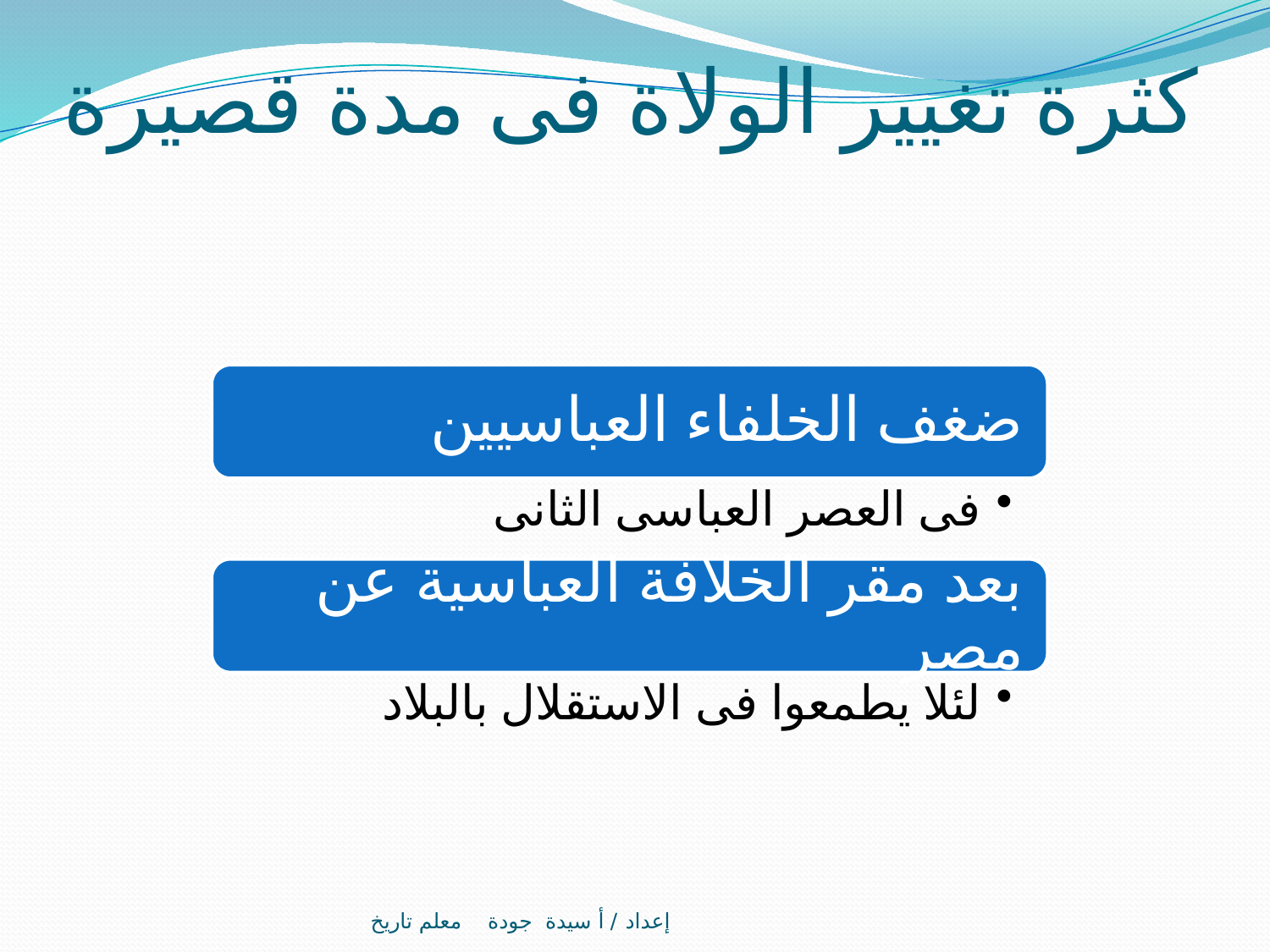

# كثرة تغيير الولاة فى مدة قصيرة
ضغف الخلفاء العباسيين
فى العصر العباسى الثانى
بعد مقر الخلافة العباسية عن مصر
لئلا يطمعوا فى الاستقلال بالبلاد
إعداد / أ سيدة  جودة    معلم تاريخ